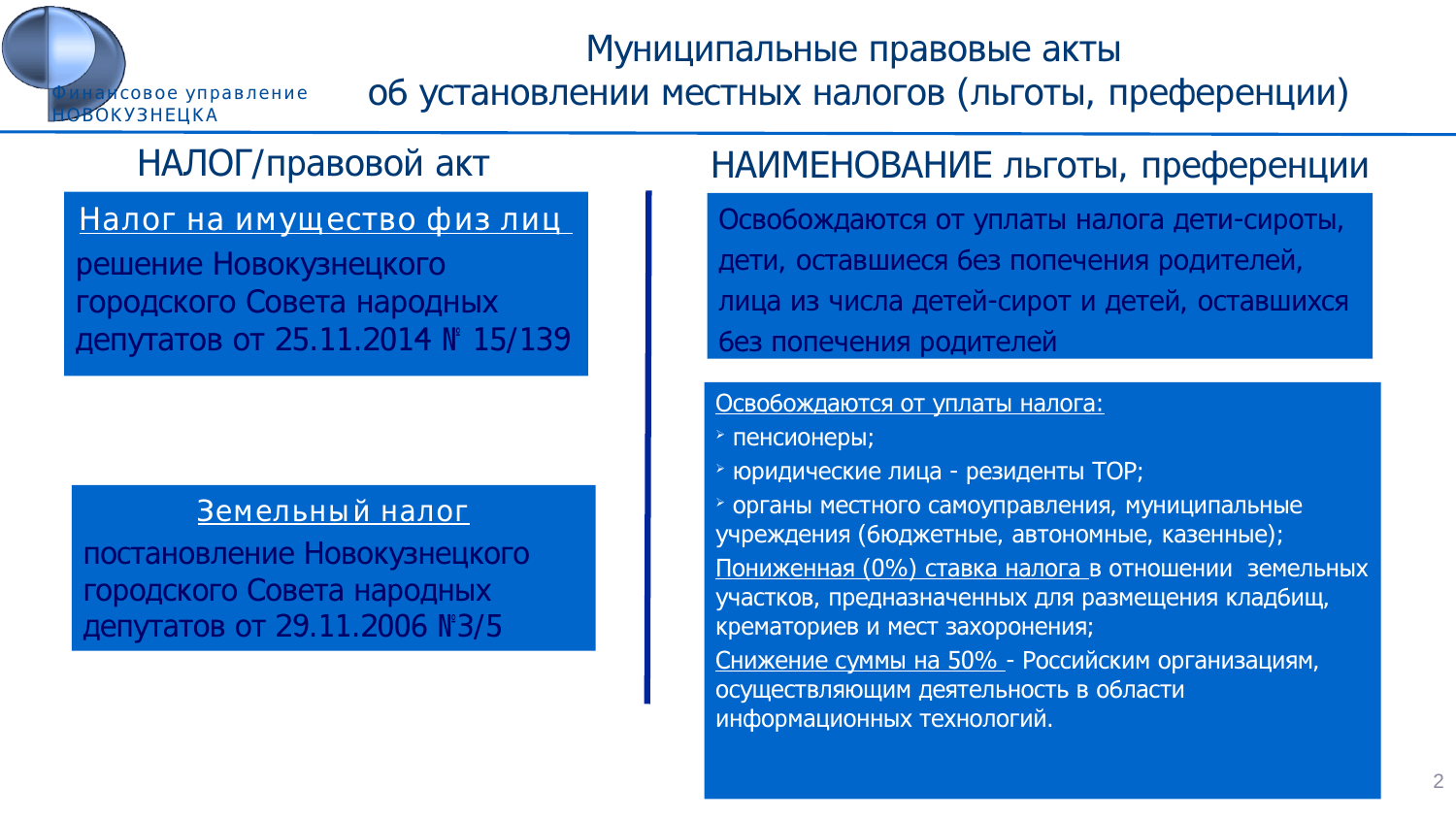

Муниципальные правовые акты
об установлении местных налогов (льготы, преференции)
НАЛОГ/правовой акт
НАИМЕНОВАНИЕ льготы, преференции
Налог на имущество физ лиц
решение Новокузнецкого городского Совета народных депутатов от 25.11.2014 № 15/139

Освобождаются от уплаты налога дети-сироты, дети, оставшиеся без попечения родителей, лица из числа детей-сирот и детей, оставшихся без попечения родителей
Освобождаются от уплаты налога:
 пенсионеры;
 юридические лица - резиденты ТОР;
 органы местного самоуправления, муниципальные учреждения (бюджетные, автономные, казенные);
Пониженная (0%) ставка налога в отношении  земельных участков, предназначенных для размещения кладбищ, крематориев и мест захоронения;
Снижение суммы на 50% - Российским организациям, осуществляющим деятельность в области информационных технологий.
Земельный налог
постановление Новокузнецкого городского Совета народных депутатов от 29.11.2006 №3/5
2